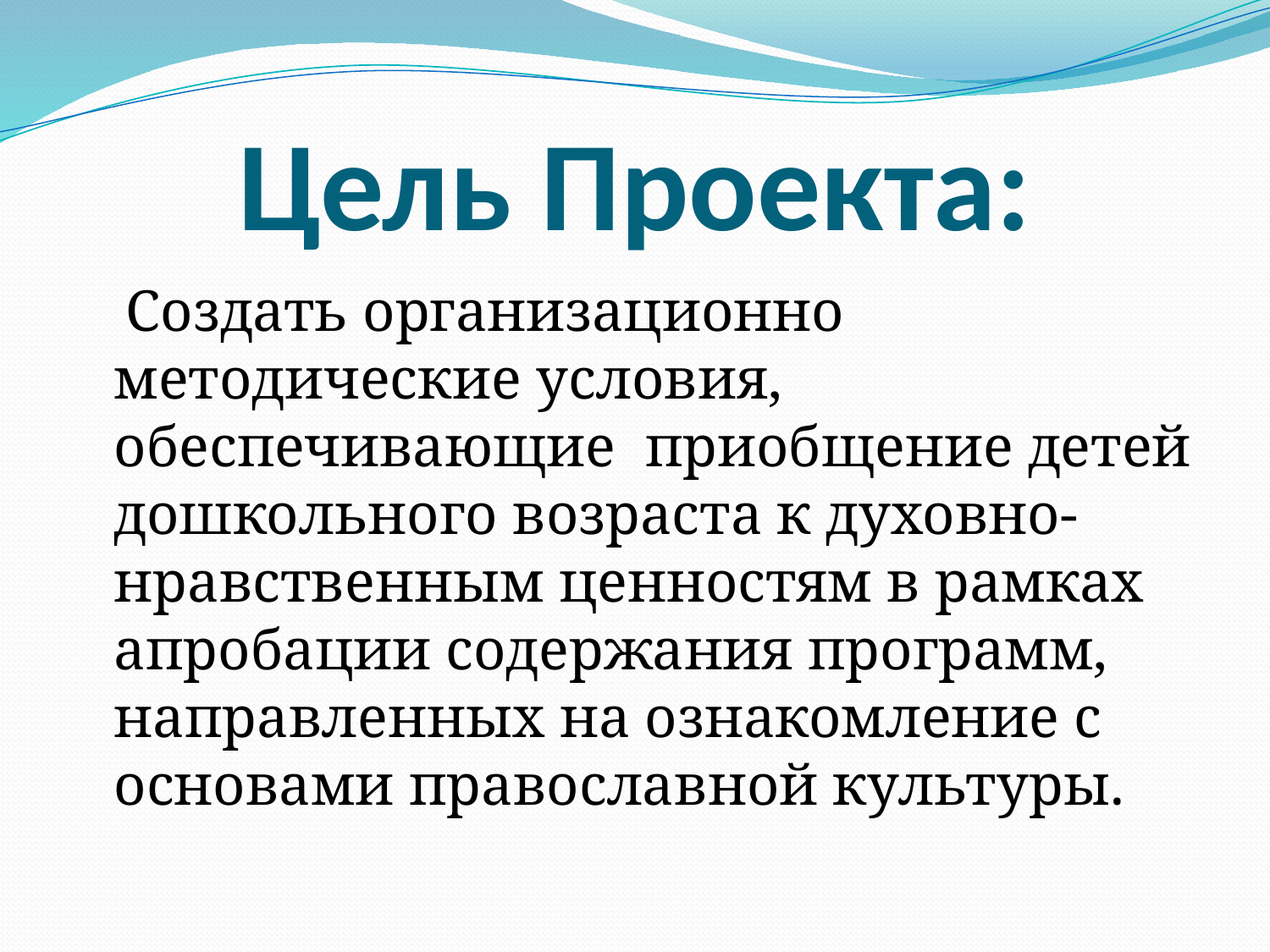

# Цель Проекта:
    Создать организационно методические условия, обеспечивающие  приобщение детей дошкольного возраста к духовно-нравственным ценностям в рамках апробации содержания программ, направленных на ознакомление с основами православной культуры.